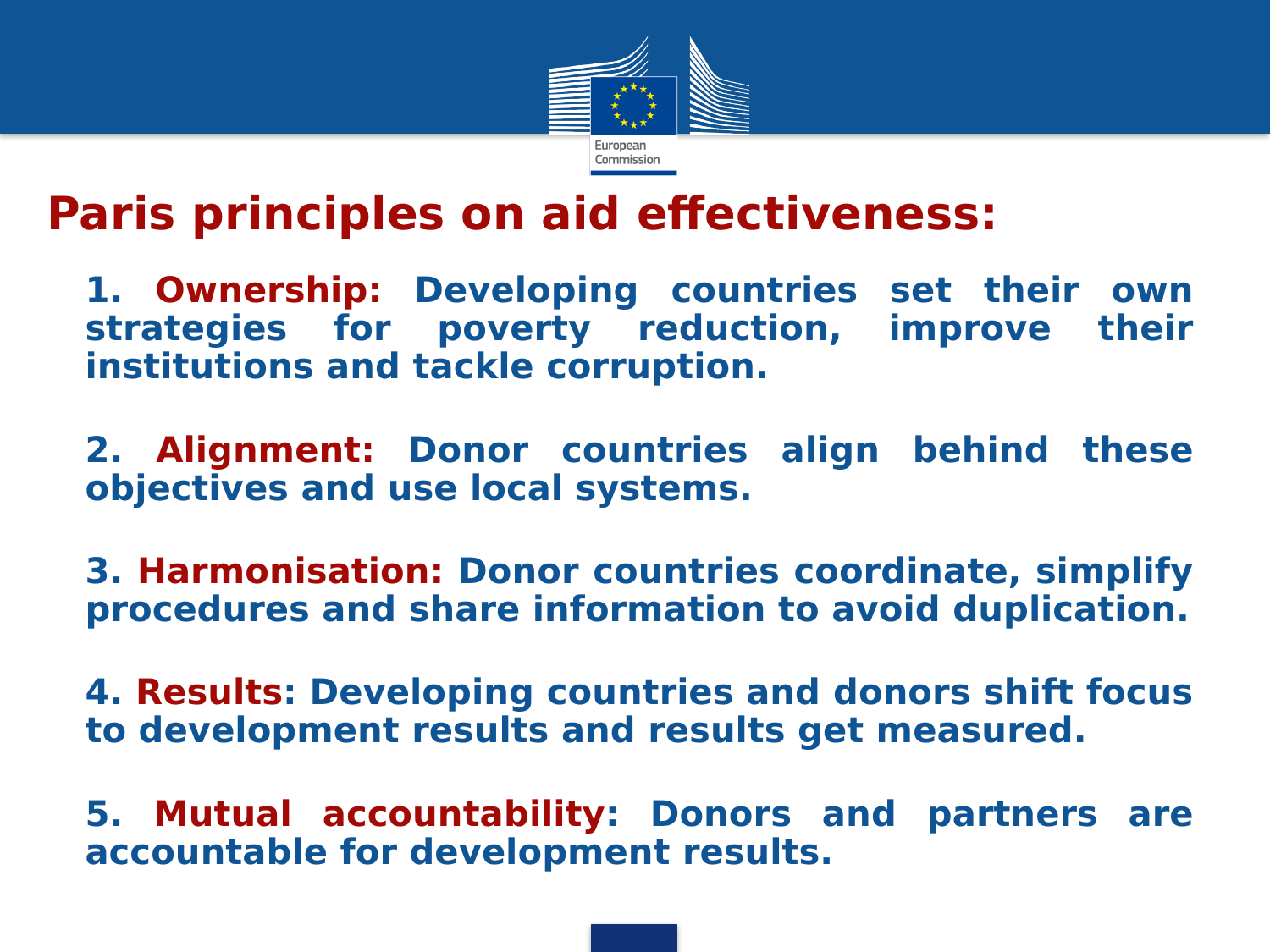

Paris principles on aid effectiveness:
1. Ownership: Developing countries set their own strategies for poverty reduction, improve their institutions and tackle corruption.
2. Alignment: Donor countries align behind these objectives and use local systems.
3. Harmonisation: Donor countries coordinate, simplify procedures and share information to avoid duplication.
4. Results: Developing countries and donors shift focus to development results and results get measured.
5. Mutual accountability: Donors and partners are accountable for development results.